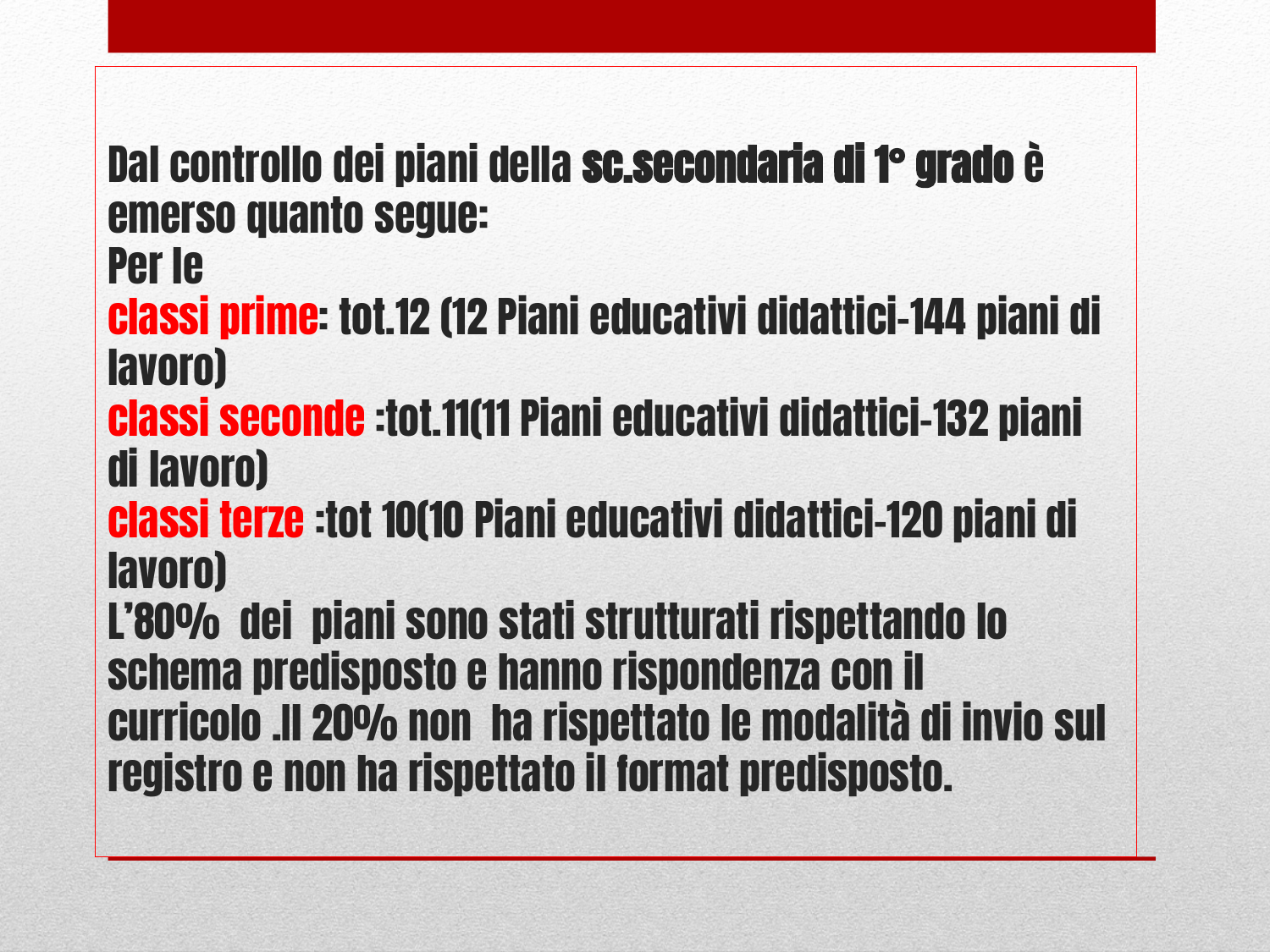

# Dal controllo dei piani della sc.secondaria di 1° grado è emerso quanto segue: Per le classi prime: tot.12 (12 Piani educativi didattici-144 piani di lavoro) classi seconde :tot.11(11 Piani educativi didattici-132 piani di lavoro) classi terze :tot 10(10 Piani educativi didattici-120 piani di lavoro) L’80%  dei  piani sono stati strutturati rispettando lo schema predisposto e hanno rispondenza con il curricolo .Il 20% non  ha rispettato le modalità di invio sul registro e non ha rispettato il format predisposto.